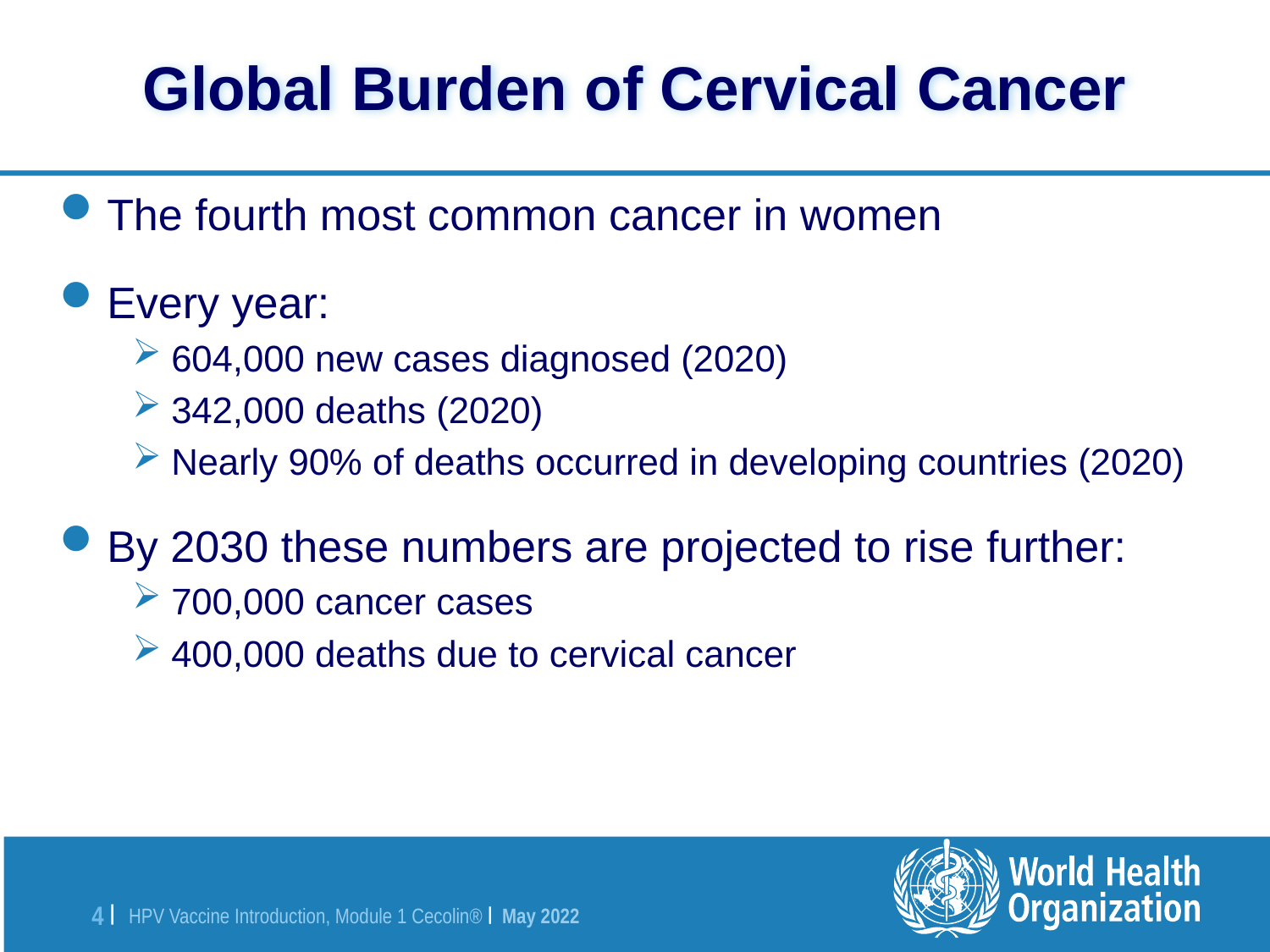

# Global Burden of Cervical Cancer
The fourth most common cancer in women
Every year:
604,000 new cases diagnosed (2020)
342,000 deaths (2020)
Nearly 90% of deaths occurred in developing countries (2020)
By 2030 these numbers are projected to rise further:
700,000 cancer cases
400,000 deaths due to cervical cancer